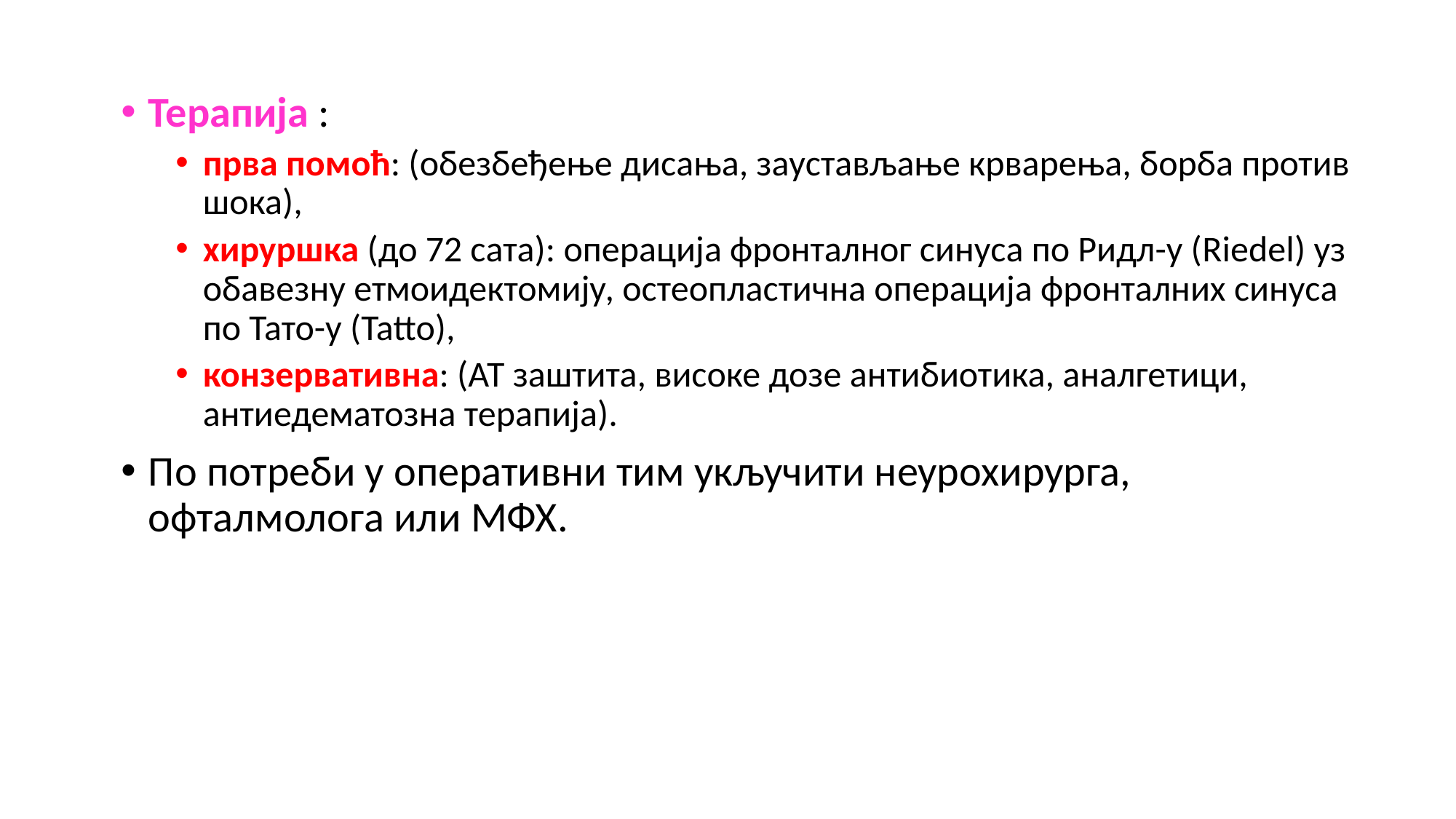

Терапија :
прва помоћ: (обезбеђење дисања, заустављање крварења, борба против шока),
хируршка (до 72 сата): операција фронталног синуса по Ридл-у (Riedel) уз обавезну етмоидектомију, остеопластична операција фронталних синуса по Тато-у (Tatto),
конзервативна: (АТ заштита, високе дозе антибиотика, аналгетици, антиедематозна терапија).
По потреби у оперативни тим укључити неурохирурга, офталмолога или МФХ.